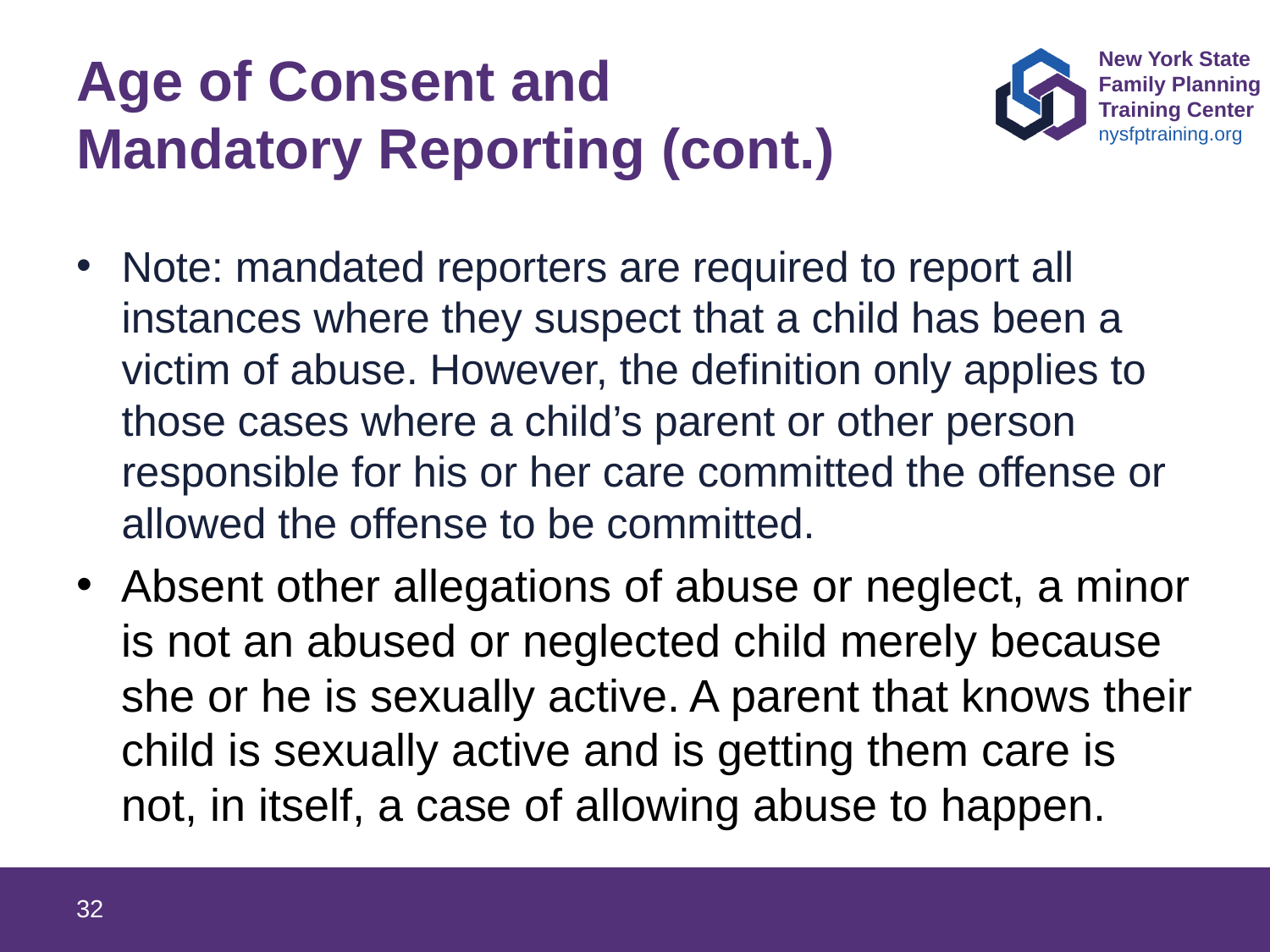

# Age of Consent and Mandatory Reporting (cont.)
Note: mandated reporters are required to report all instances where they suspect that a child has been a victim of abuse. However, the definition only applies to those cases where a child’s parent or other person responsible for his or her care committed the offense or allowed the offense to be committed.
Absent other allegations of abuse or neglect, a minor is not an abused or neglected child merely because she or he is sexually active. A parent that knows their child is sexually active and is getting them care is not, in itself, a case of allowing abuse to happen.
32